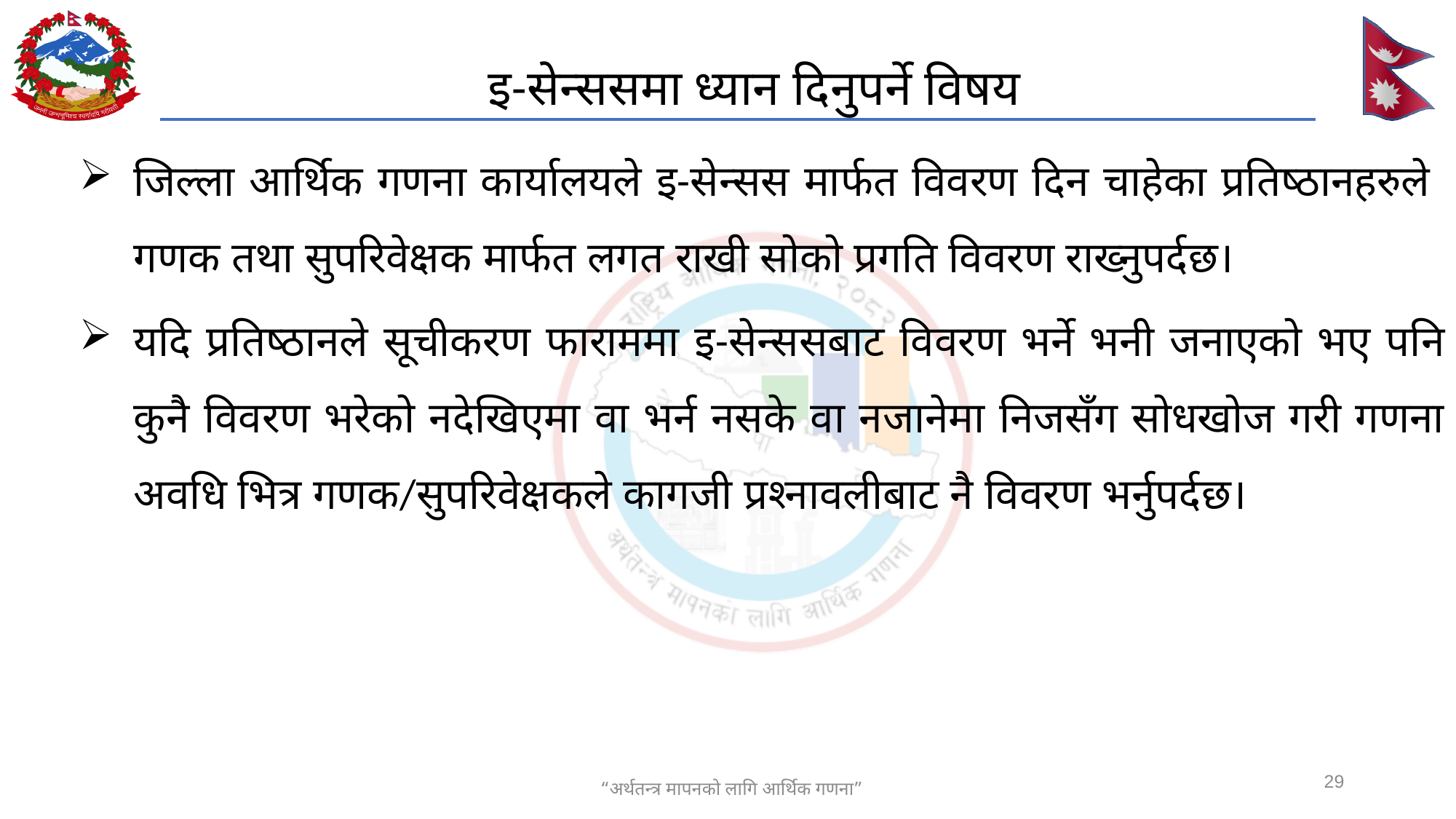

# इ-सेन्ससमा ध्यान दिनुपर्ने विषय
जिल्ला आर्थिक गणना कार्यालयले इ-सेन्सस मार्फत विवरण दिन चाहेका प्रतिष्ठानहरुले  गणक तथा सुपरिवेक्षक मार्फत लगत राखी सोको प्रगति विवरण राख्नुपर्दछ।
यदि प्रतिष्ठानले सूचीकरण फाराममा इ-सेन्ससबाट विवरण भर्ने भनी जनाएको भए पनि कुनै विवरण भरेको नदेखिएमा वा भर्न नसके वा नजानेमा निजसँग सोधखोज गरी गणना अवधि भित्र गणक/सुपरिवेक्षकले कागजी प्रश्नावलीबाट नै विवरण भर्नुपर्दछ।

29
“अर्थतन्त्र मापनको लागि आर्थिक गणना”